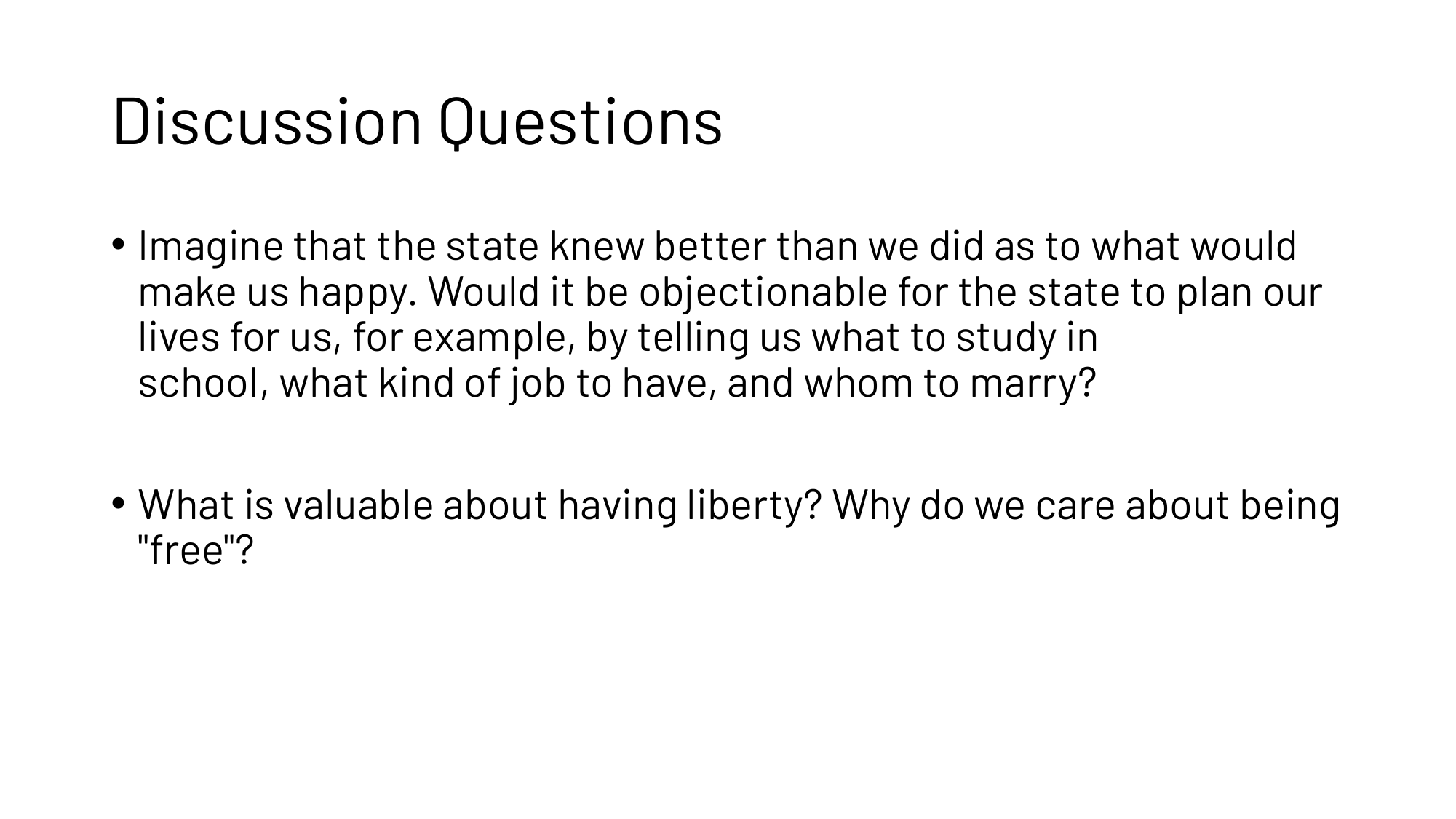

# Discussion Questions
Imagine that the state knew better than we did as to what would make us happy. Would it be objectionable for the state to plan our lives for us, for example, by telling us what to study in school, what kind of job to have, and whom to marry?

What is valuable about having liberty? Why do we care about being "free"?